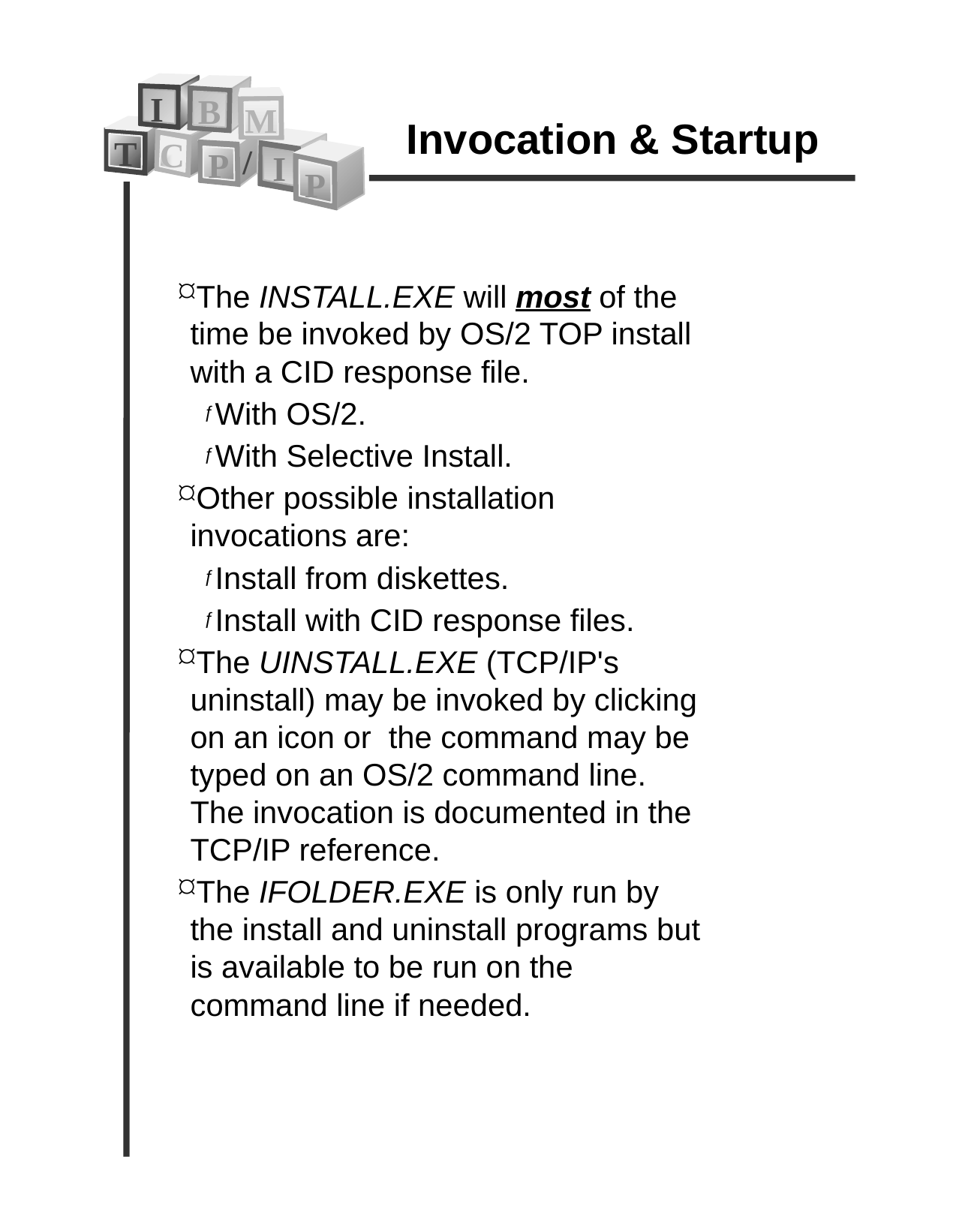

Invocation & Startup

I

B

M

T
C

/

P

I

P

The INSTALL.EXE will most of the time be invoked by OS/2 TOP install with a CID response file.
With OS/2.
With Selective Install.
Other possible installation invocations are:
Install from diskettes.
Install with CID response files.
The UINSTALL.EXE (TCP/IP's uninstall) may be invoked by clicking on an icon or  the command may be typed on an OS/2 command line.  The invocation is documented in the TCP/IP reference.
The IFOLDER.EXE is only run by the install and uninstall programs but is available to be run on the command line if needed.